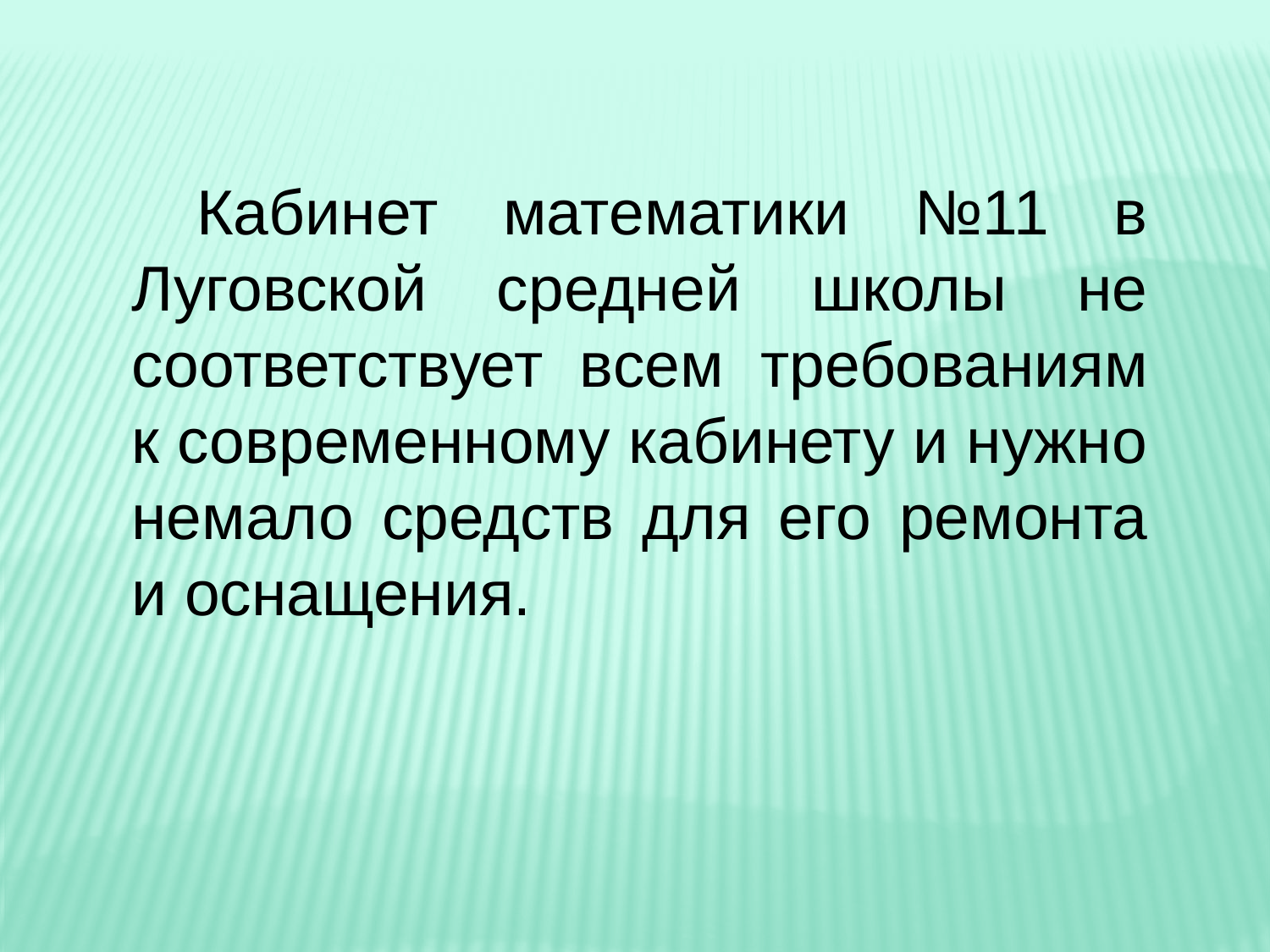

Кабинет математики №11 в Луговской средней школы не соответствует всем требованиям к современному кабинету и нужно немало средств для его ремонта и оснащения.